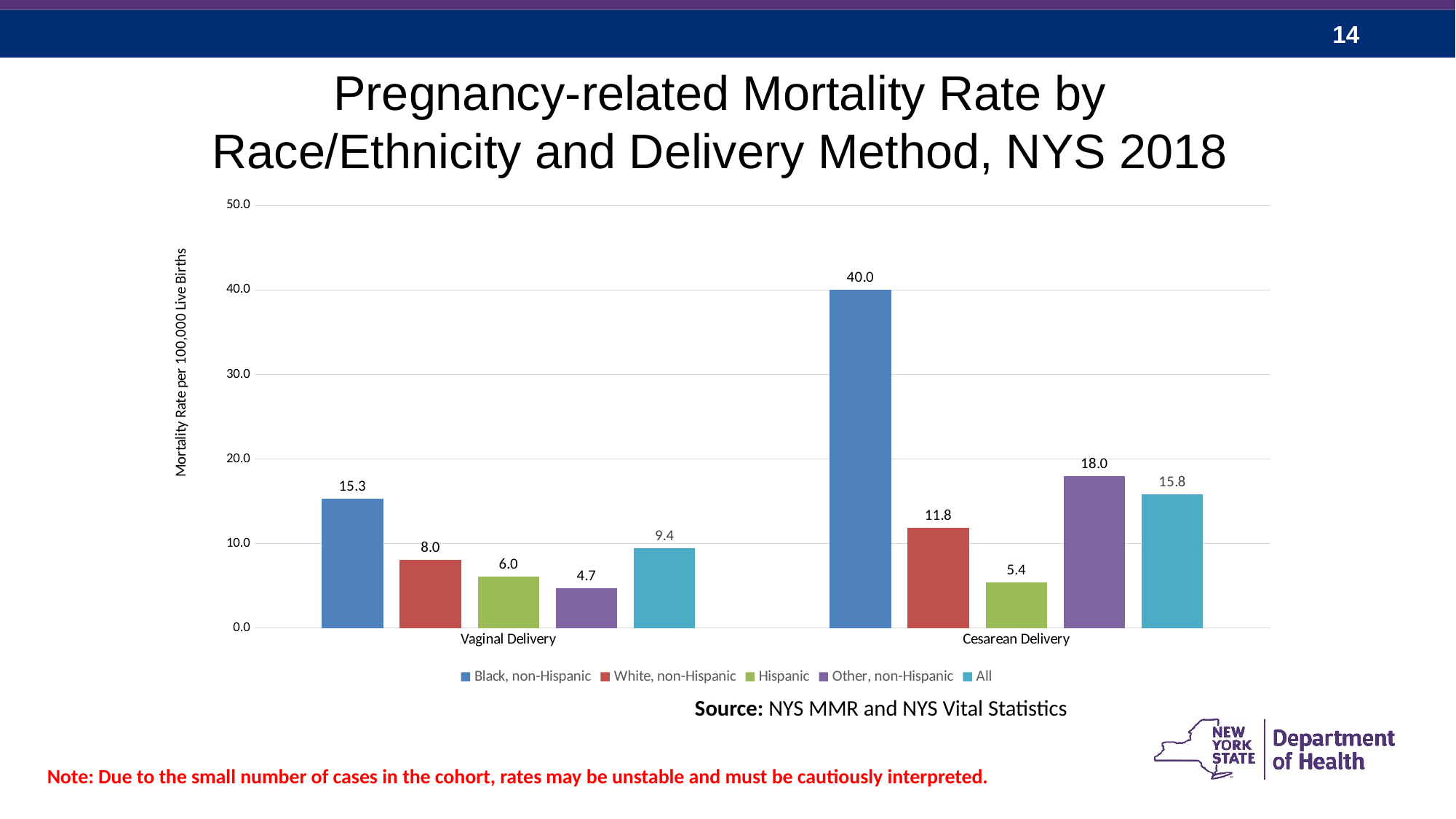

Pregnancy-related Mortality Rate by
Race/Ethnicity and Delivery Method, NYS 2018

### Chart

| Category | Black, non-Hispanic | White, non-Hispanic | Hispanic | Other, non-Hispanic | All |
|---|---|---|---|---|---|
| Vaginal Delivery | 15.307684457597714 | 8.030623444066707 | 6.0483261257447 | 4.742483164184767 | 9.429831946923517 |
| Cesarean Delivery | 40.04485023226013 | 11.817188100091583 | 5.399859603650305 | 17.980760586172796 | 15.794253524092818 |
Source: NYS MMR and NYS Vital Statistics
Note: Due to the small number of cases in the cohort, rates may be unstable and must be cautiously interpreted.